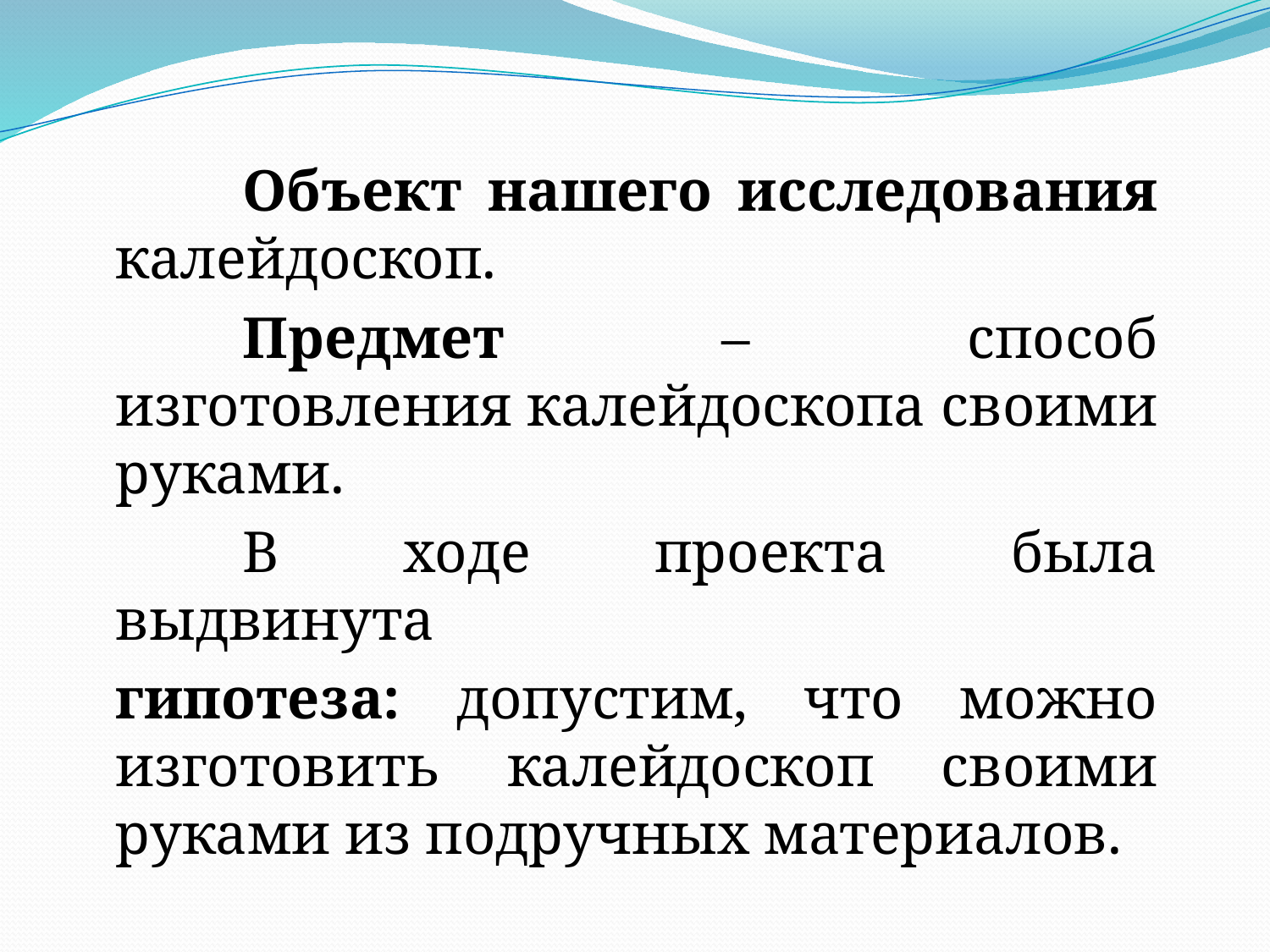

Объект нашего исследования калейдоскоп.
		Предмет – способ изготовления калейдоскопа своими руками.
		В ходе проекта была выдвинута
	гипотеза: допустим, что можно изготовить калейдоскоп своими руками из подручных материалов.